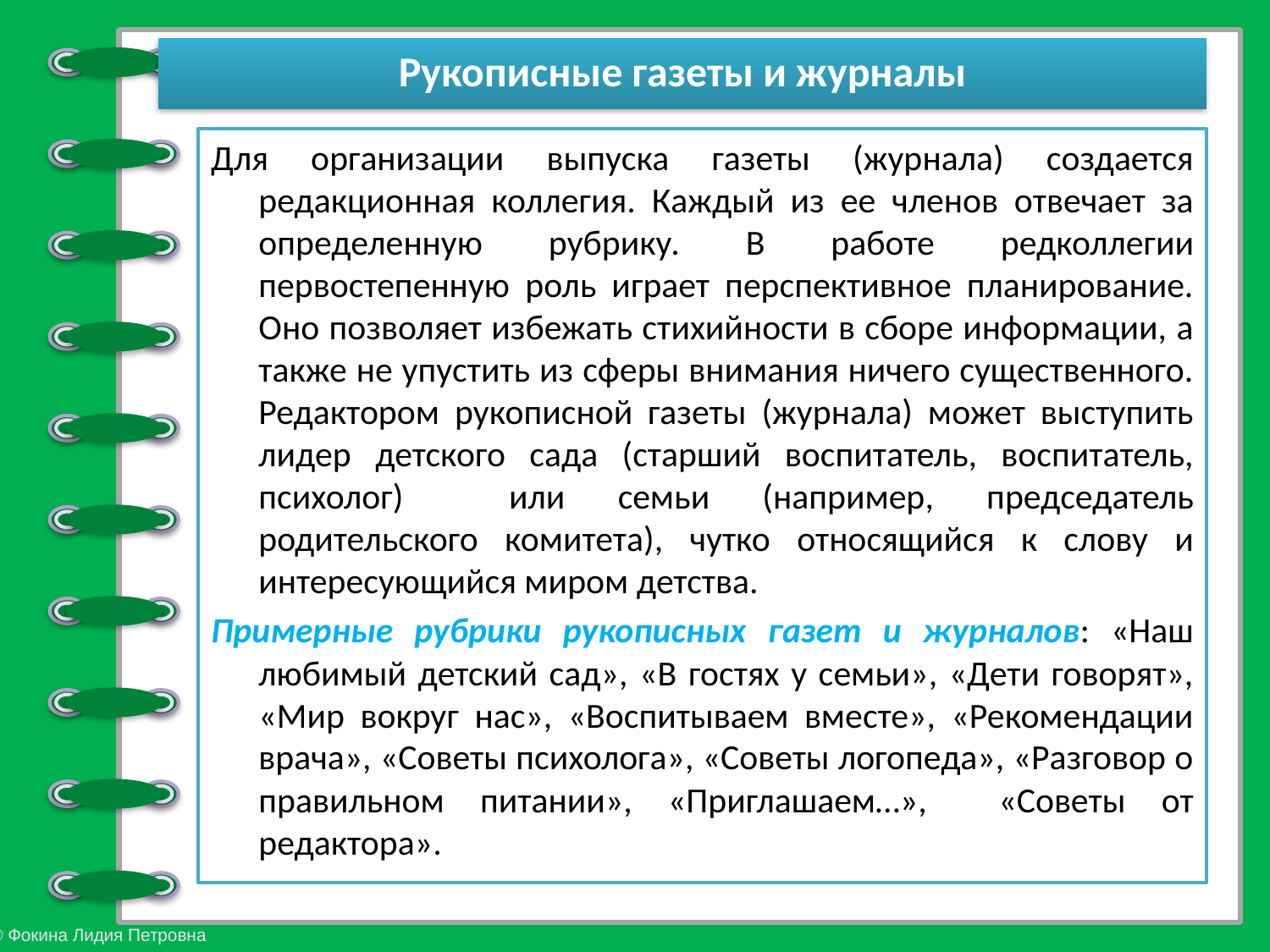

# Рукописные газеты и журналы
Для организации выпуска газеты (журнала) создается редакционная коллегия. Каждый из ее членов отвечает за определенную рубрику. В работе редколлегии первостепенную роль играет перспективное планирование. Оно позволяет избежать стихийности в сборе информации, а также не упустить из сферы внимания ничего существенного. Редактором рукописной газеты (журнала) может выступить лидер детского сада (старший воспитатель, воспитатель, психолог)  или семьи (например, председатель родительского комитета), чутко относящийся к слову и интересующийся миром детства.
Примерные рубрики рукописных газет и журналов: «Наш любимый детский сад», «В гостях у семьи», «Дети говорят», «Мир вокруг нас», «Воспитываем вместе», «Рекомендации врача», «Советы психолога», «Советы логопеда», «Разговор о правильном питании», «Приглашаем…»,  «Советы от редактора».